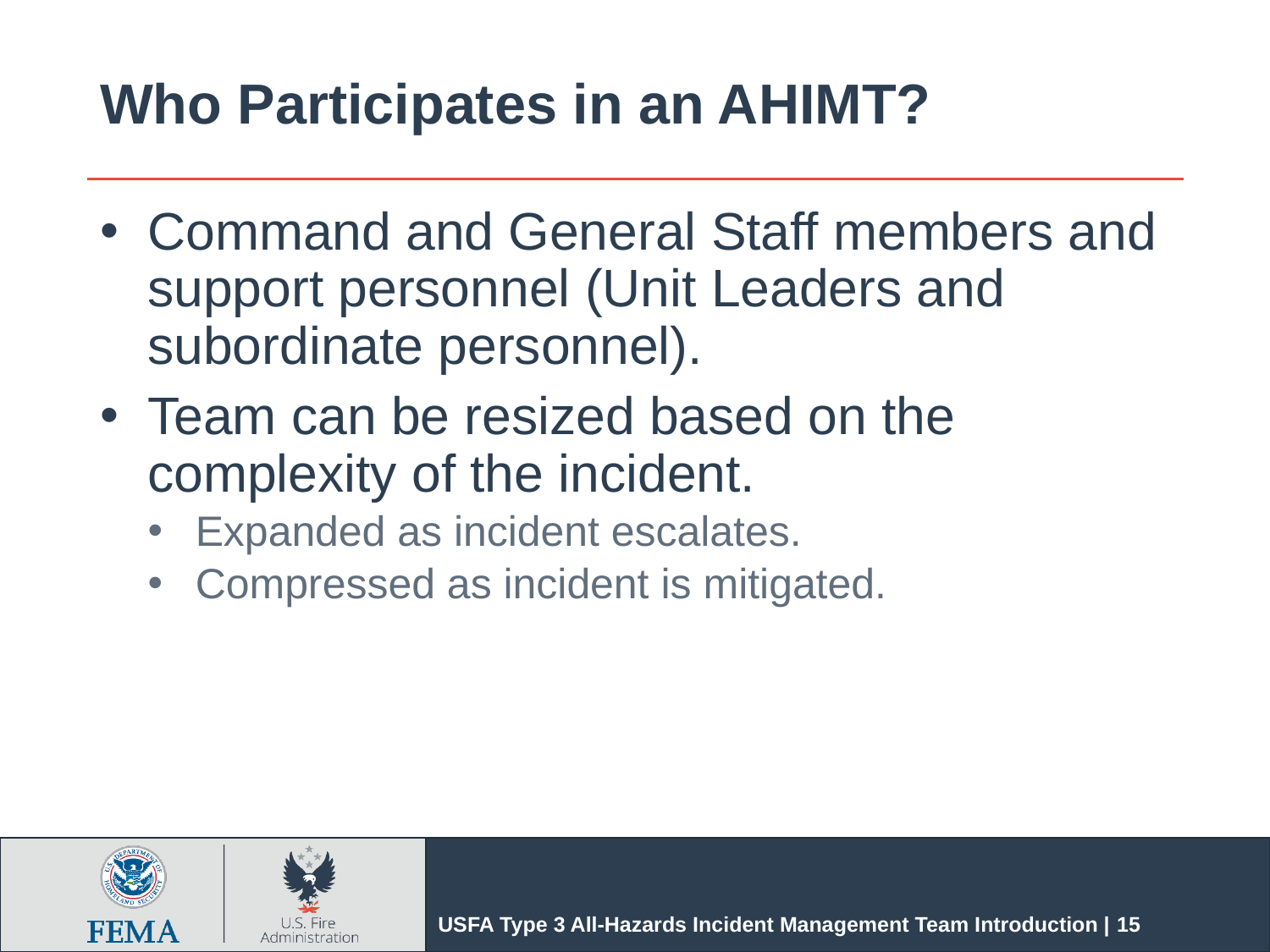

# Who Participates in an AHIMT?
Command and General Staff members and support personnel (Unit Leaders and subordinate personnel).
Team can be resized based on the complexity of the incident.
Expanded as incident escalates.
Compressed as incident is mitigated.
USFA Type 3 All-Hazards Incident Management Team Introduction | 15